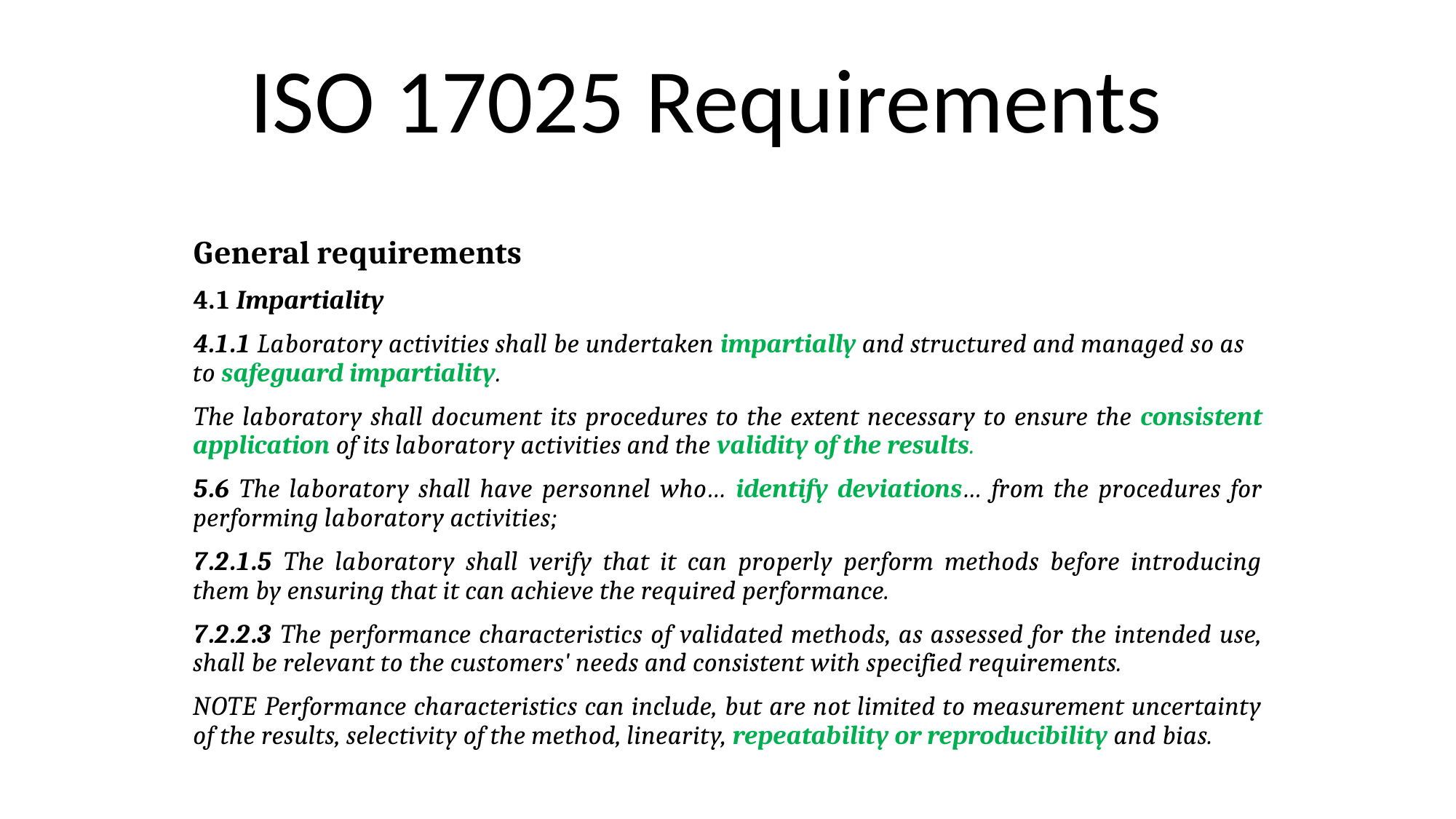

# ISO 17025 Requirements
General requirements
4.1 Impartiality
4.1.1 Laboratory activities shall be undertaken impartially and structured and managed so as to safeguard impartiality.
The laboratory shall document its procedures to the extent necessary to ensure the consistent application of its laboratory activities and the validity of the results.
5.6 The laboratory shall have personnel who… identify deviations… from the procedures for performing laboratory activities;
7.2.1.5 The laboratory shall verify that it can properly perform methods before introducing them by ensuring that it can achieve the required performance.
7.2.2.3 The performance characteristics of validated methods, as assessed for the intended use, shall be relevant to the customers' needs and consistent with specified requirements.
NOTE Performance characteristics can include, but are not limited to measurement uncertainty of the results, selectivity of the method, linearity, repeatability or reproducibility and bias.